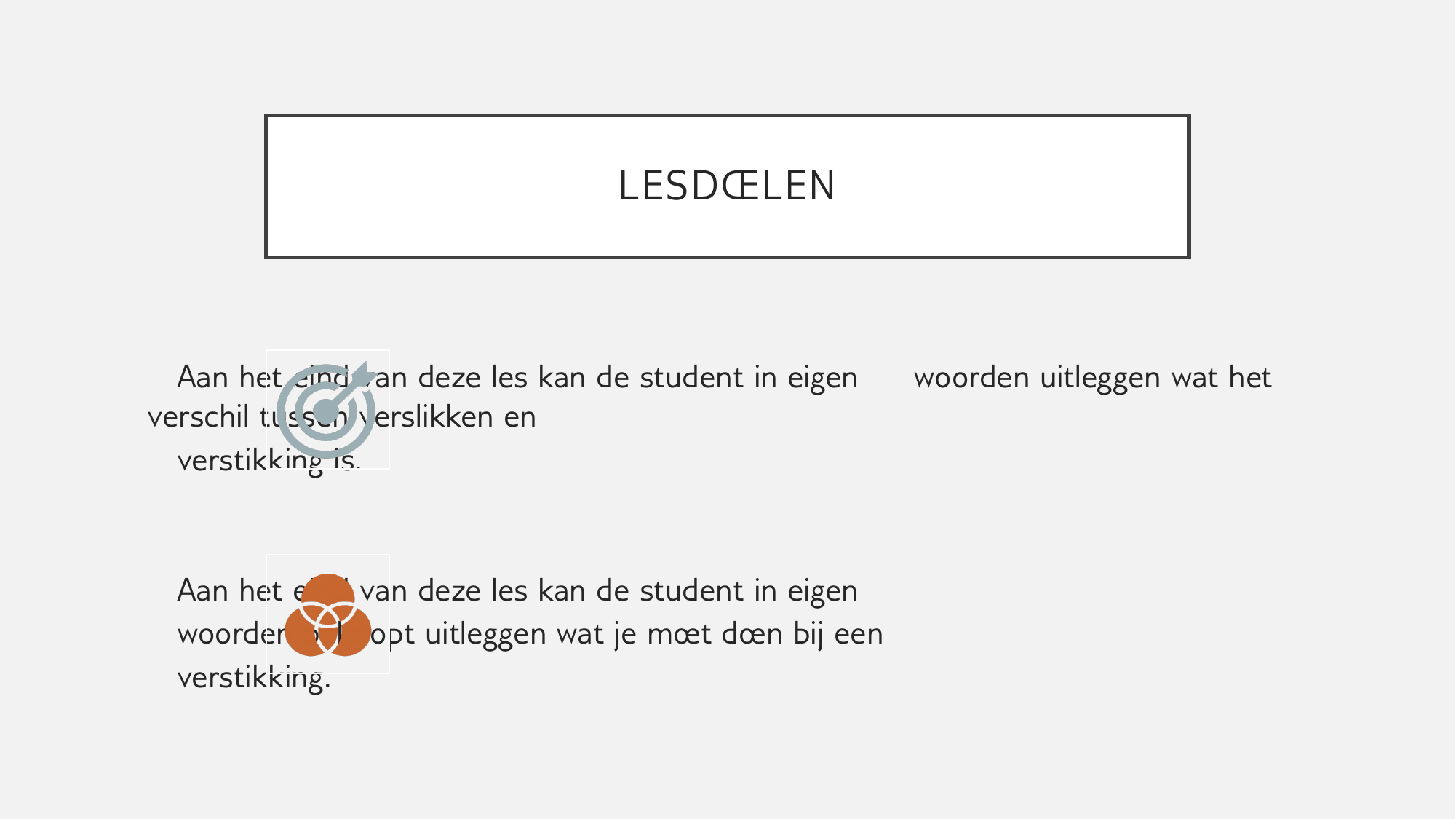

# Lesdoelen

			Aan het eind van deze les kan de student in eigen					woorden uitleggen wat het verschil tussen verslikken en
			verstikking is.

			Aan het eind van deze les kan de student in eigen
			woorden beknopt uitleggen wat je moet doen bij een
			verstikking.